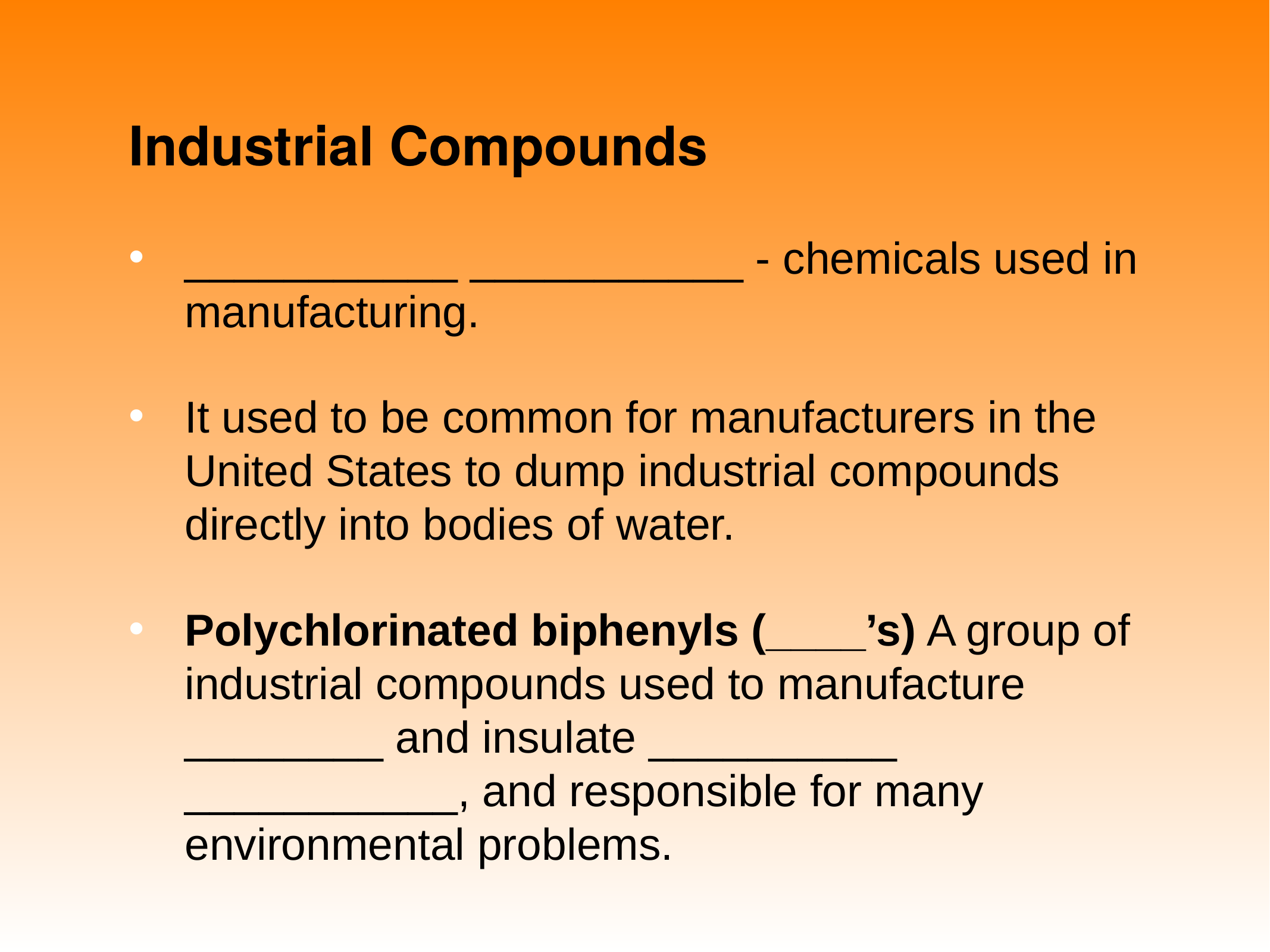

# Industrial Compounds
___________ ___________ - chemicals used in manufacturing.
It used to be common for manufacturers in the United States to dump industrial compounds directly into bodies of water.
Polychlorinated biphenyls (____’s) A group of industrial compounds used to manufacture ________ and insulate __________ ___________, and responsible for many environmental problems.